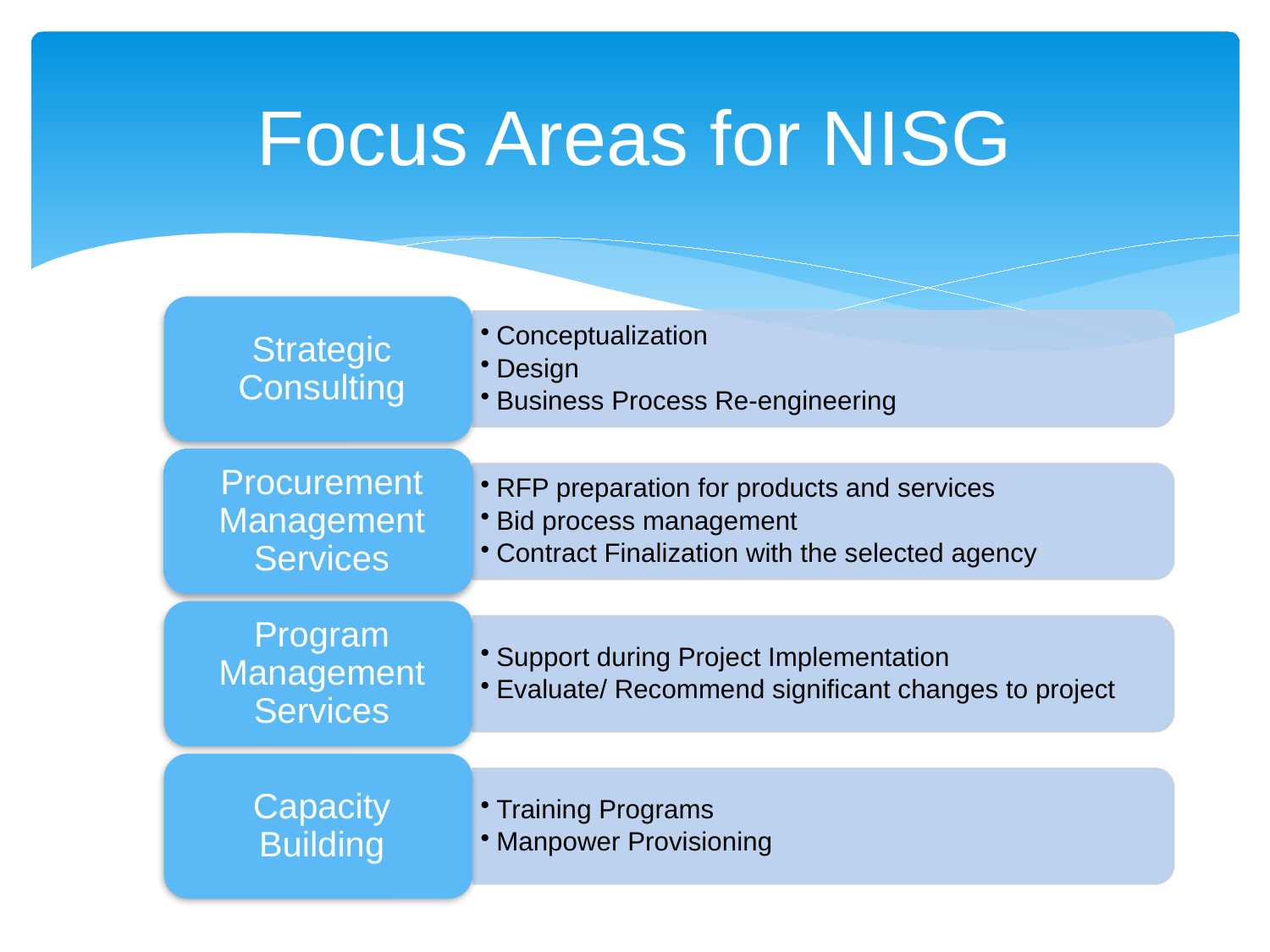

# Focus Areas for NISG
Conceptualization
Design
Business Process Re-engineering
Strategic Consulting
RFP preparation for products and services
Bid process management
Contract Finalization with the selected agency
Procurement Management Services
Support during Project Implementation
Evaluate/ Recommend significant changes to project
Program Management Services
Training Programs
Manpower Provisioning
Capacity Building